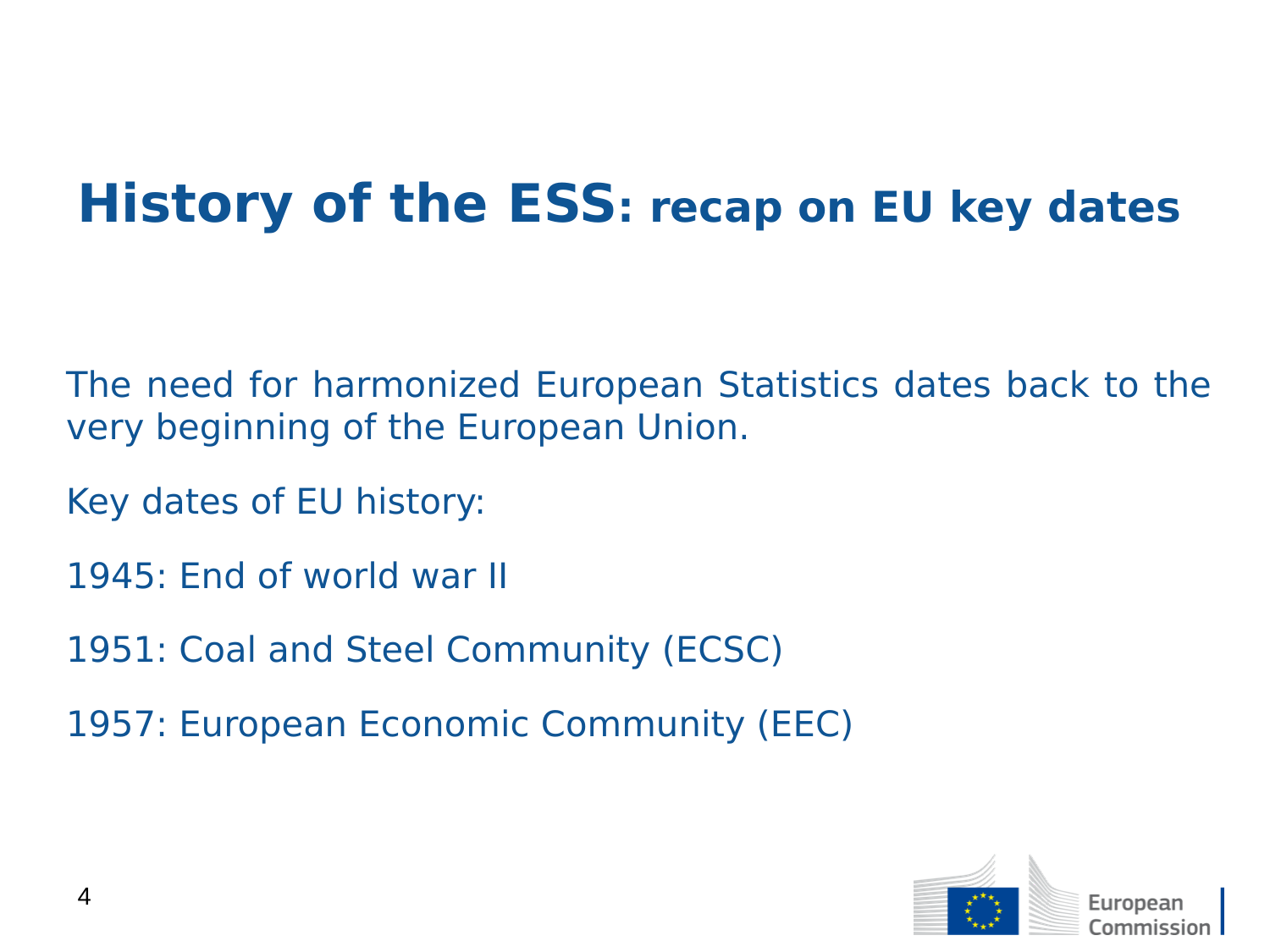

# History of the ESS: recap on EU key dates
The need for harmonized European Statistics dates back to the very beginning of the European Union.

Key dates of EU history:

1945: End of world war II

1951: Coal and Steel Community (ECSC)

1957: European Economic Community (EEC)

4